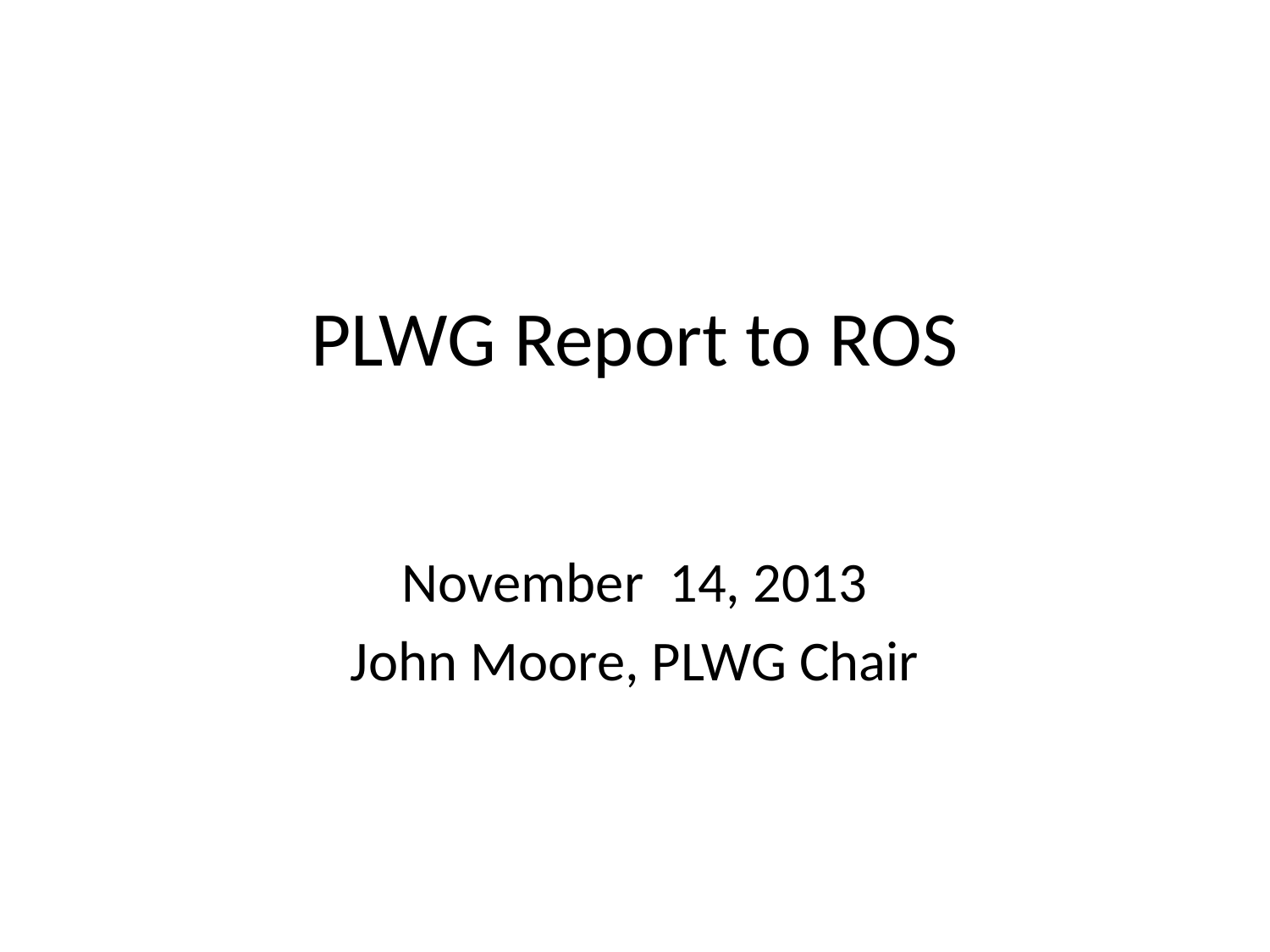

# PLWG Report to ROS
November  14, 2013
John Moore, PLWG Chair